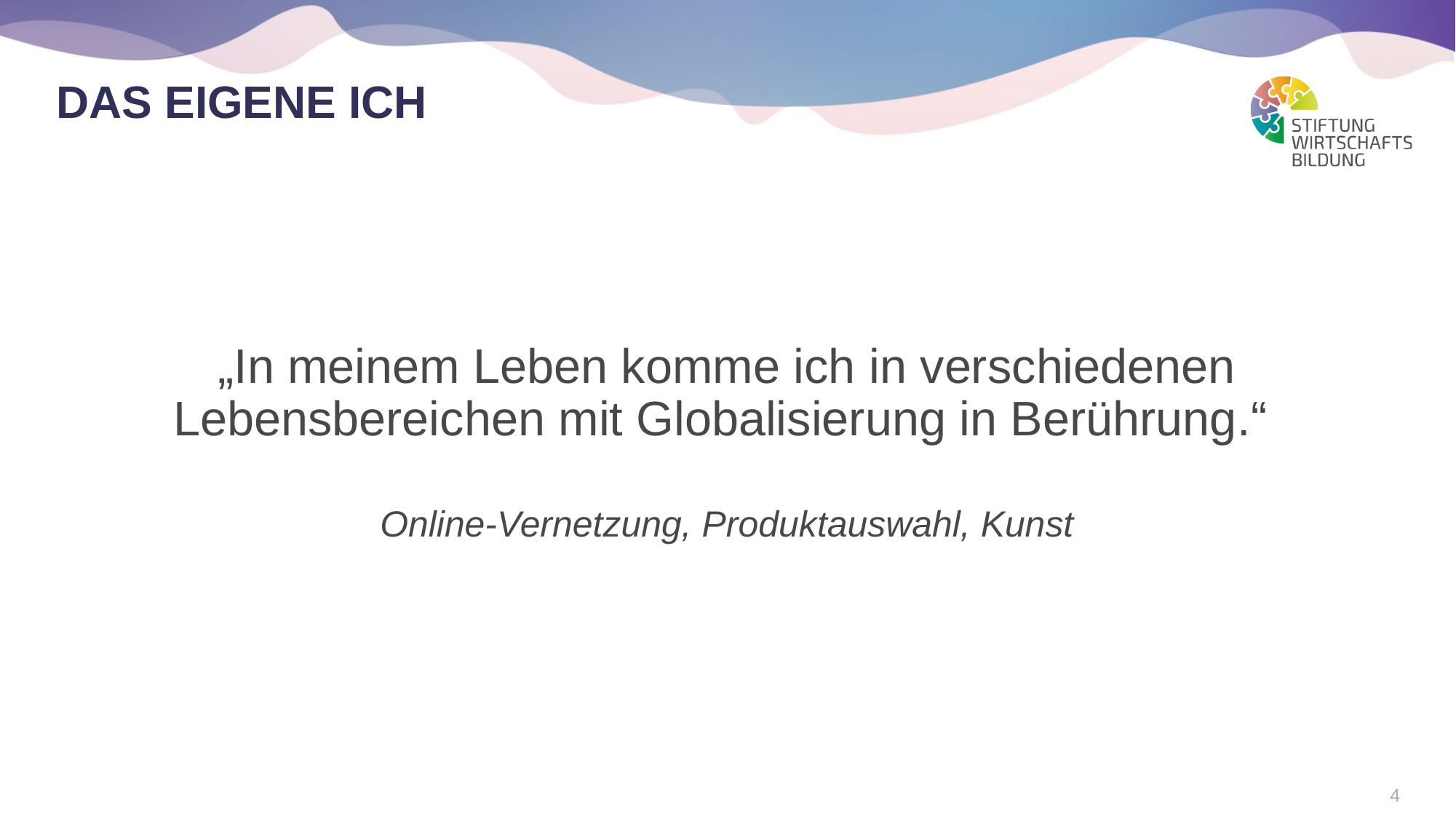

# Das eigene Ich

„In meinem Leben komme ich in verschiedenen Lebensbereichen mit Globalisierung in Berührung.“

Online-Vernetzung, Produktauswahl, Kunst
4